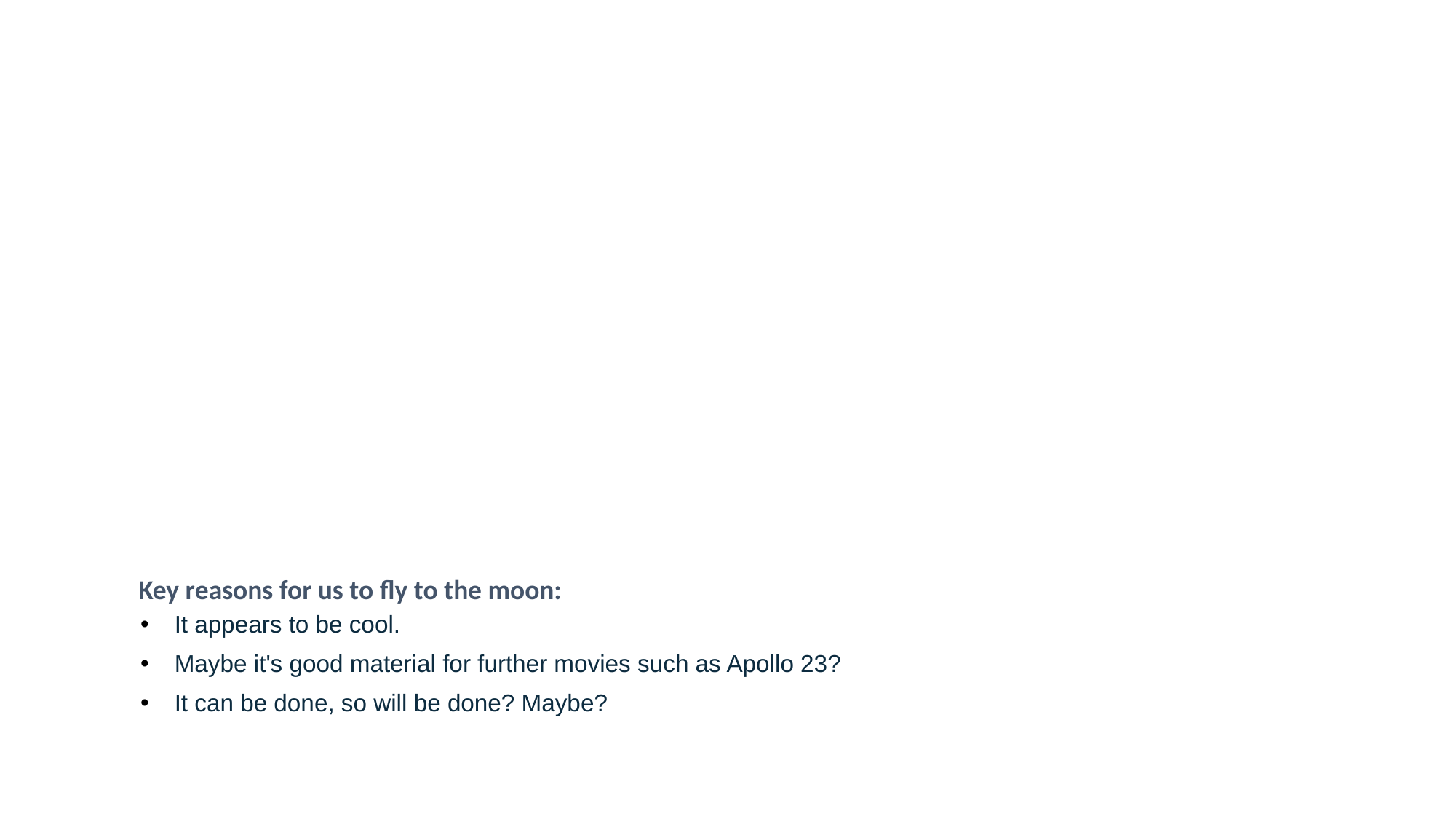

Key reasons for us to fly to the moon:
It appears to be cool.
Maybe it's good material for further movies such as Apollo 23?
It can be done, so will be done? Maybe?